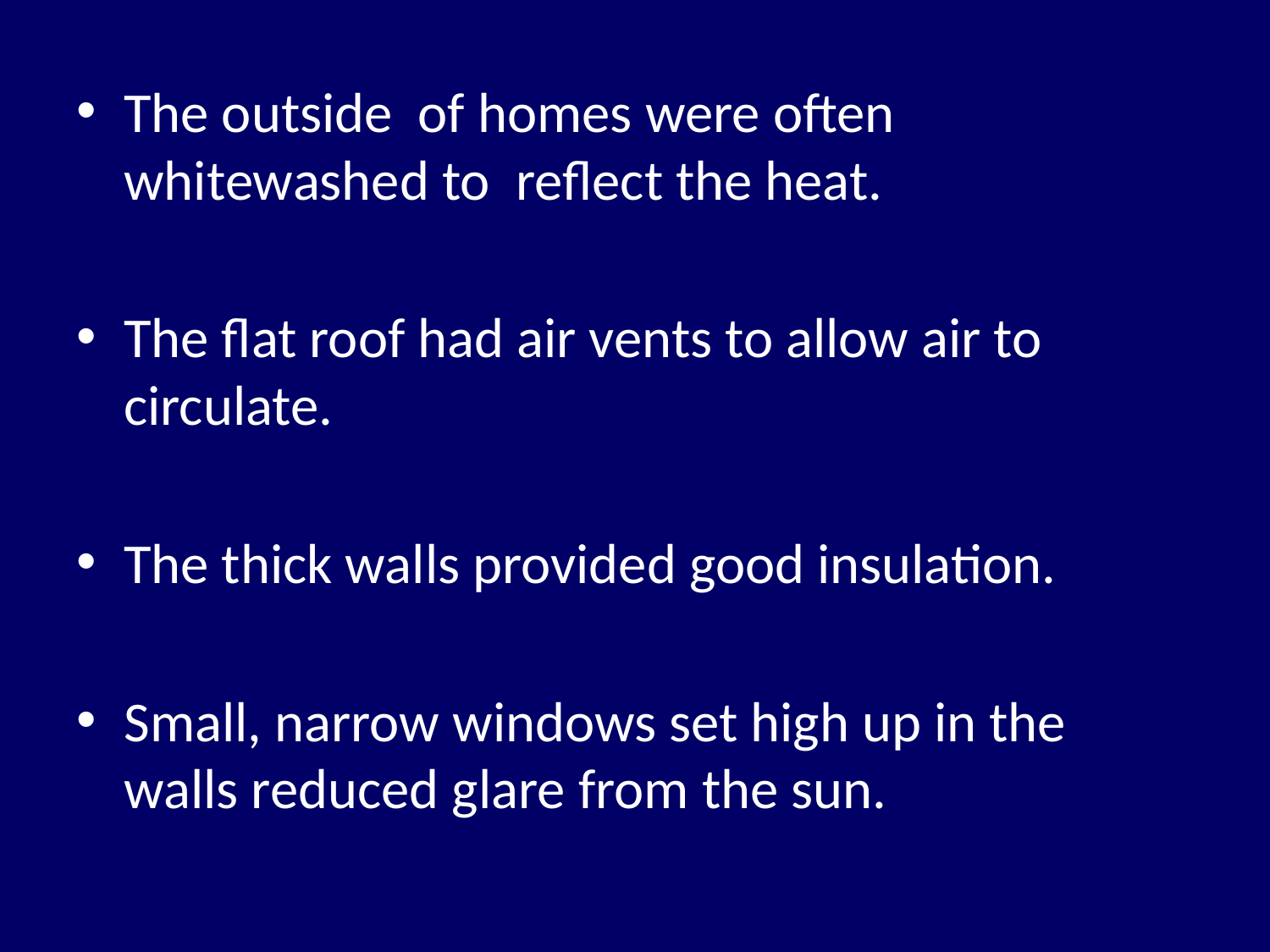

The outside  of homes were often whitewashed to  reflect the heat.

The flat roof had air vents to allow air to circulate.

The thick walls provided good insulation.

Small, narrow windows set high up in the walls reduced glare from the sun.